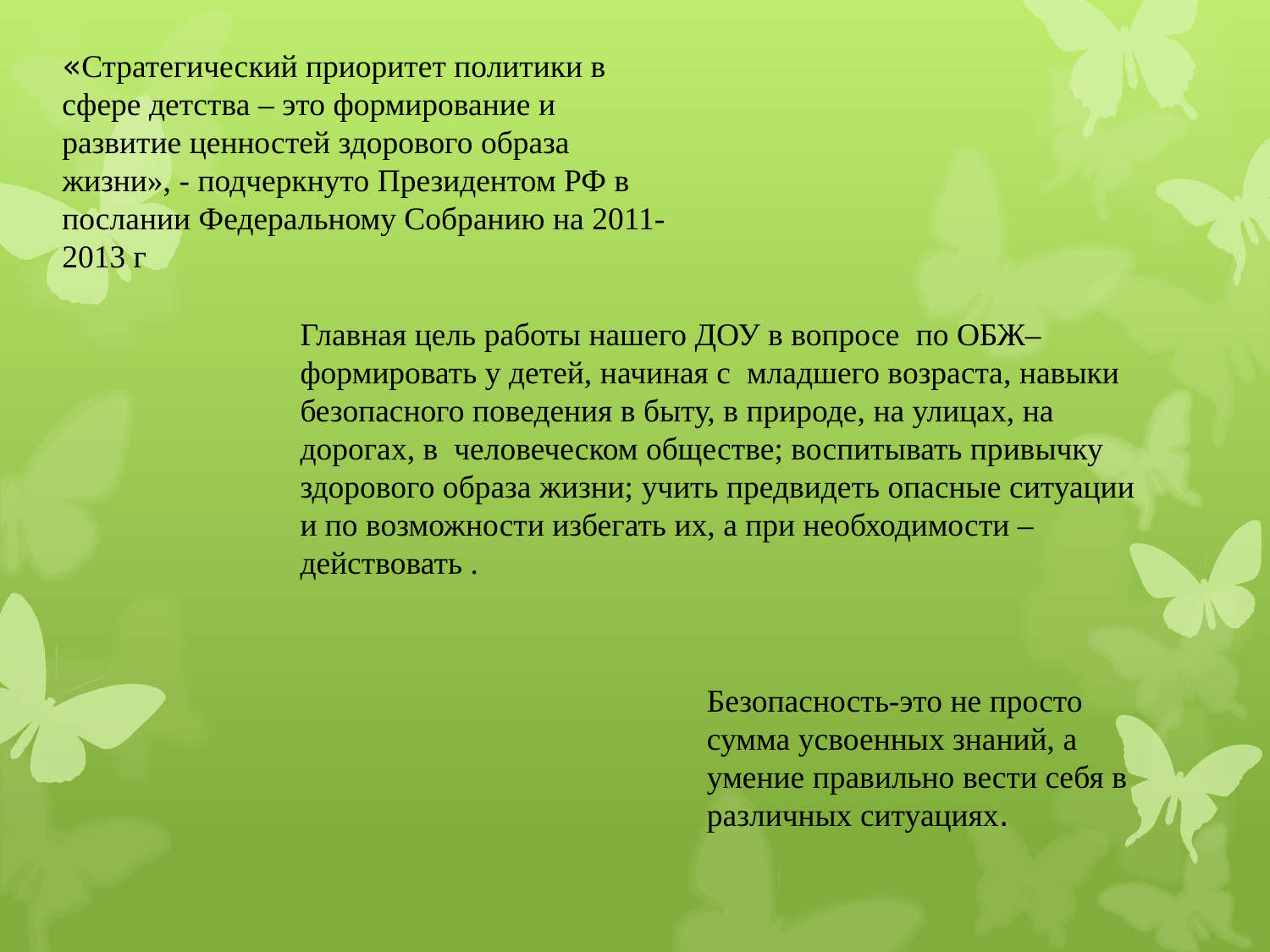

«Стратегический приоритет политики в сфере детства – это формирование и развитие ценностей здорового образа жизни», - подчеркнуто Президентом РФ в послании Федеральному Собранию на 2011-2013 г
Главная цель работы нашего ДОУ в вопросе  по ОБЖ–  формировать у детей, начиная с  младшего возраста, навыки безопасного поведения в быту, в природе, на улицах, на дорогах, в  человеческом обществе; воспитывать привычку здорового образа жизни; учить предвидеть опасные ситуации и по возможности избегать их, а при необходимости – действовать .

Безопасность-это не просто сумма усвоенных знаний, а умение правильно вести себя в различных ситуациях.